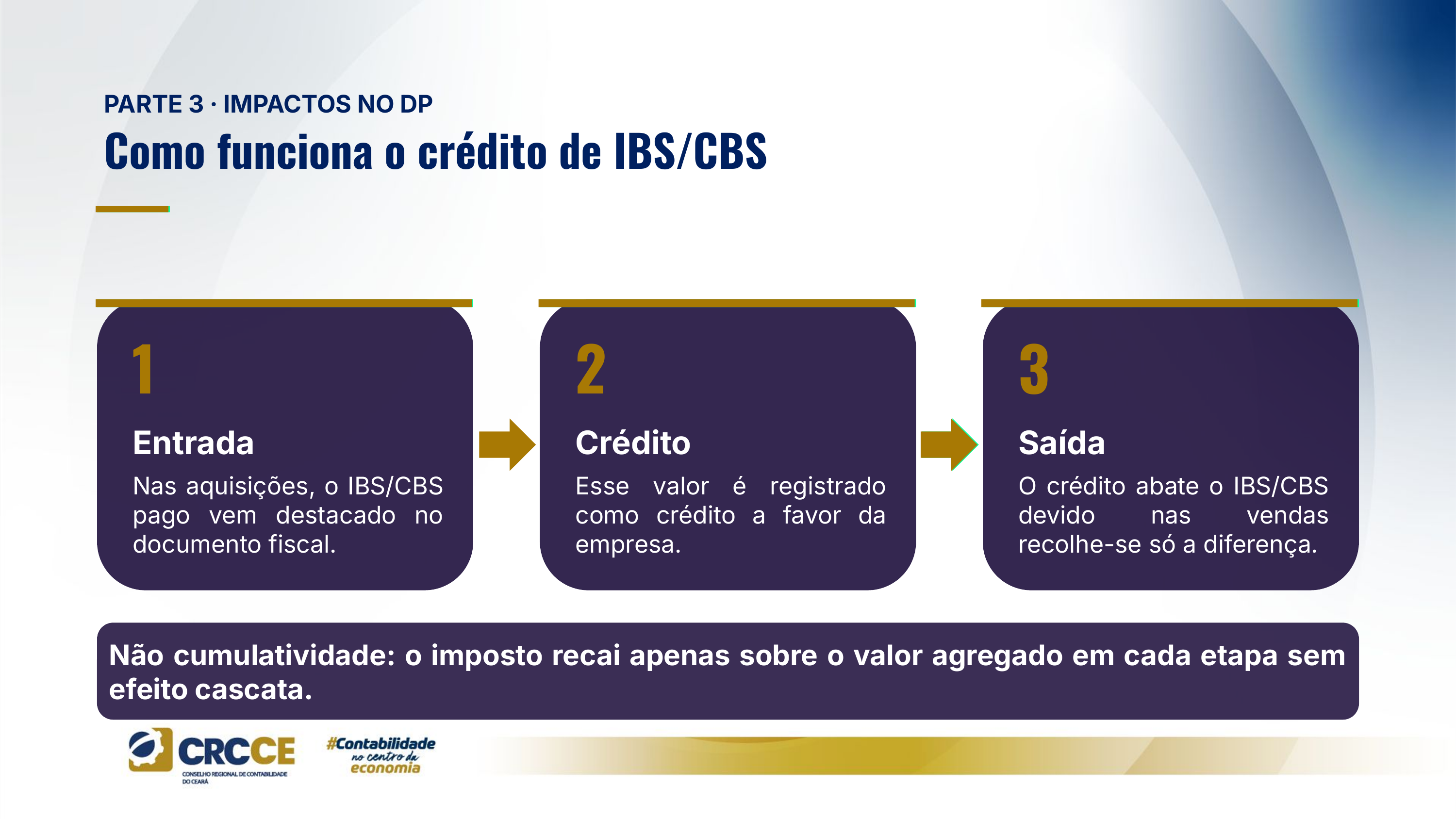

PARTE 3 · IMPACTOS NO DP
Como funciona o crédito de IBS/CBS

1
2
3
Entrada

Crédito

Saída
Nas aquisições, o IBS/CBS pago vem destacado no documento fiscal.
Esse valor é registrado como crédito a favor da empresa.
O crédito abate o IBS/CBS devido nas vendas recolhe-se só a diferença.
Não cumulatividade: o imposto recai apenas sobre o valor agregado em cada etapa sem efeito cascata.